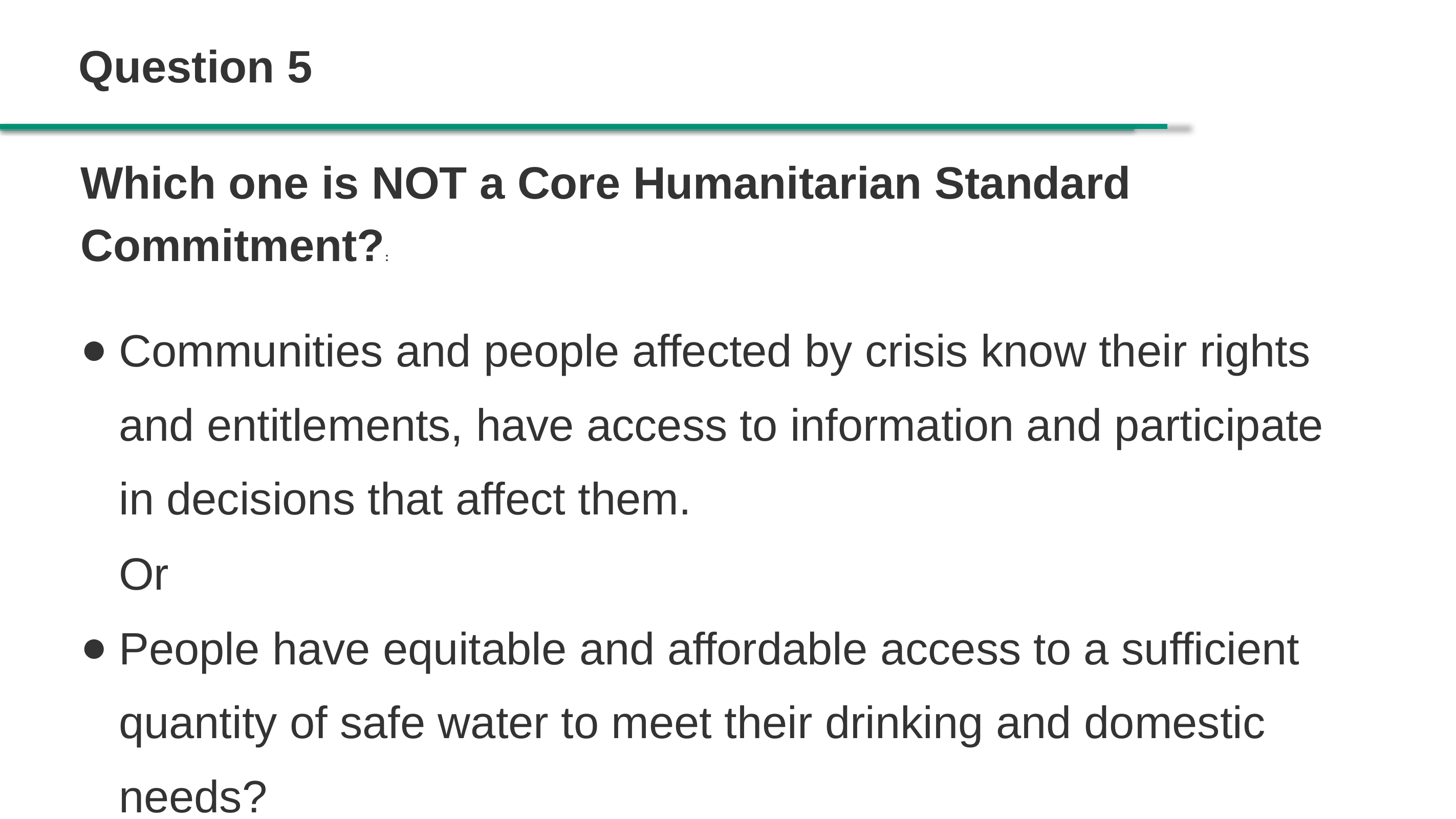

# Question 5
Which one is NOT a Core Humanitarian Standard Commitment?:

Communities and people affected by crisis know their rights and entitlements, have access to information and participate in decisions that affect them.
Or
People have equitable and affordable access to a sufficient quantity of safe water to meet their drinking and domestic needs?